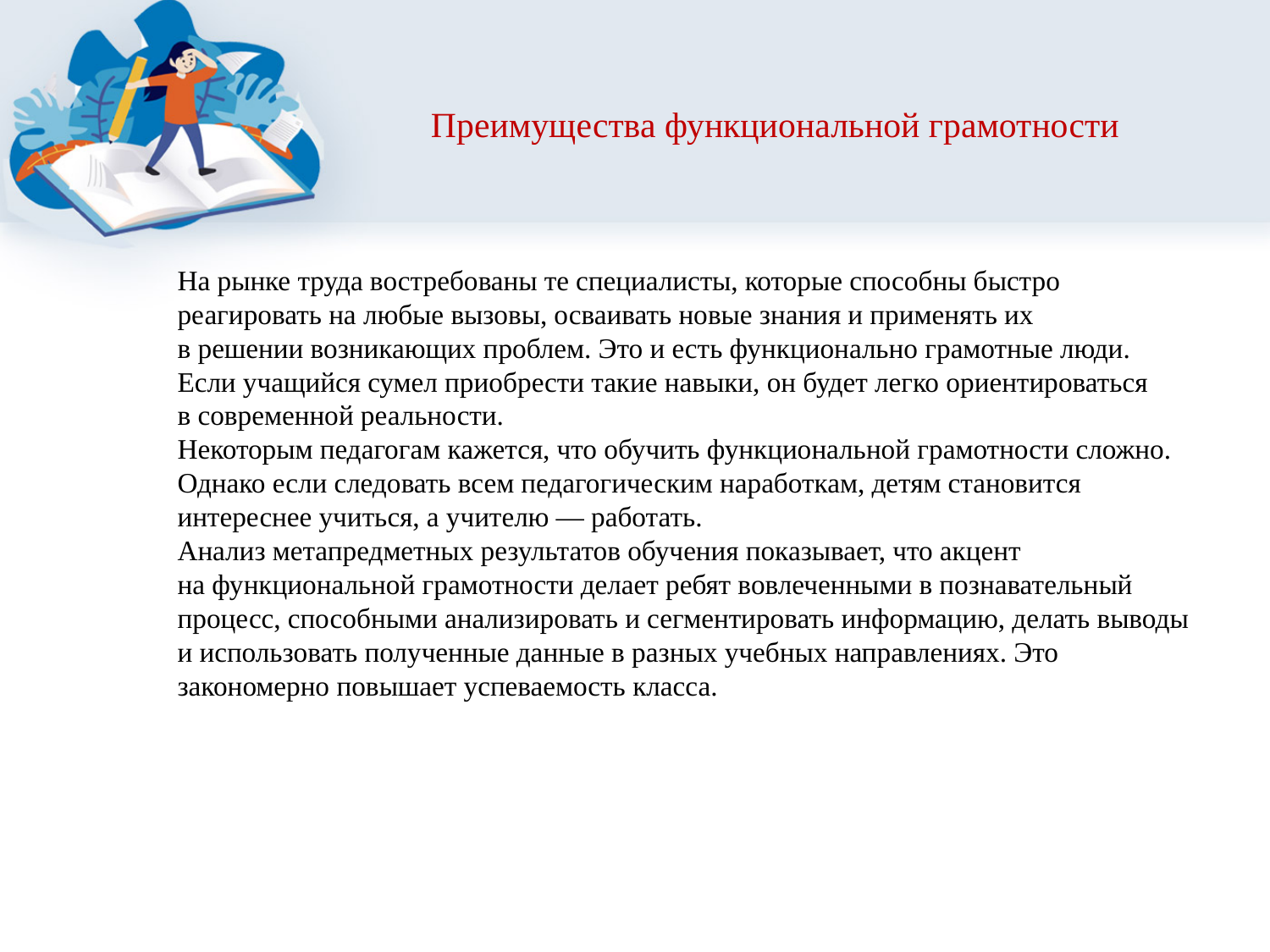

Преимущества функциональной грамотности
На рынке труда востребованы те специалисты, которые способны быстро реагировать на любые вызовы, осваивать новые знания и применять их в решении возникающих проблем. Это и есть функционально грамотные люди. Если учащийся сумел приобрести такие навыки, он будет легко ориентироваться в современной реальности.
Некоторым педагогам кажется, что обучить функциональной грамотности сложно. Однако если следовать всем педагогическим наработкам, детям становится интереснее учиться, а учителю — работать.
Анализ метапредметных результатов обучения показывает, что акцент на функциональной грамотности делает ребят вовлеченными в познавательный процесс, способными анализировать и сегментировать информацию, делать выводы и использовать полученные данные в разных учебных направлениях. Это закономерно повышает успеваемость класса.